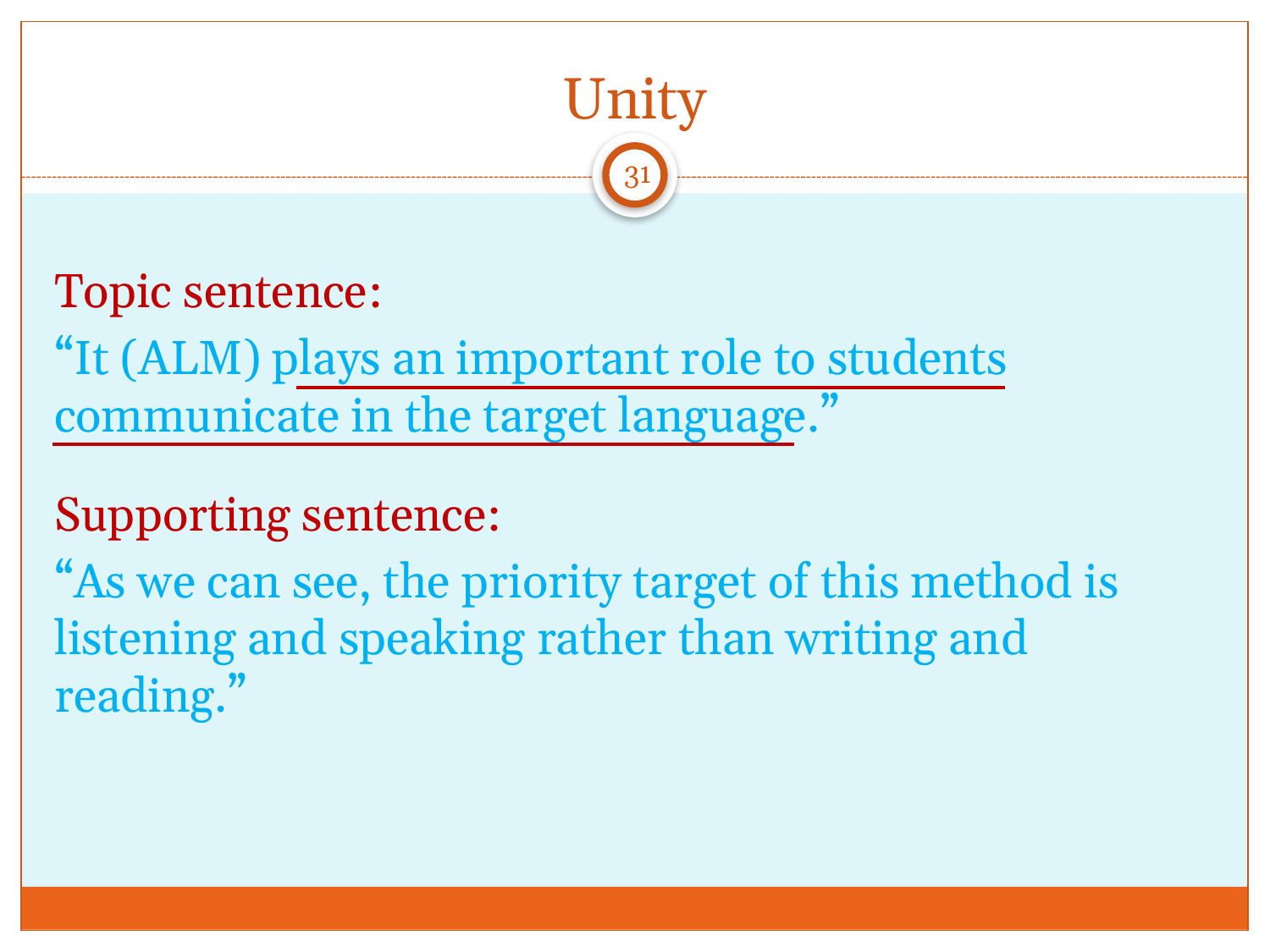

# Unity
31
Topic sentence:
“It (ALM) plays an important role to students communicate in the target language.”
Supporting sentence:
“As we can see, the priority target of this method is listening and speaking rather than writing and reading.”